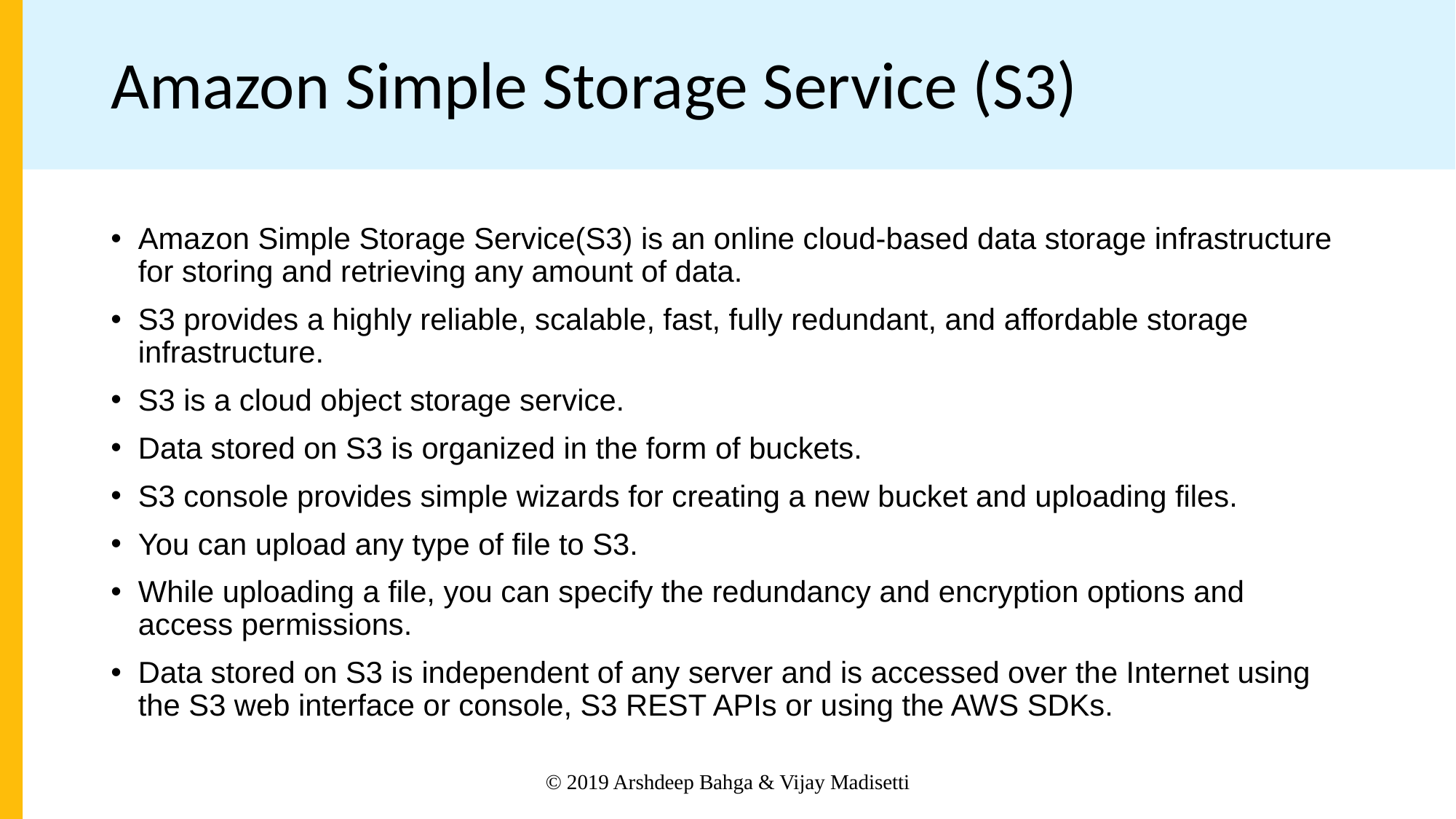

# Amazon Simple Storage Service (S3)
Amazon Simple Storage Service(S3) is an online cloud-based data storage infrastructure for storing and retrieving any amount of data.
S3 provides a highly reliable, scalable, fast, fully redundant, and affordable storage infrastructure.
S3 is a cloud object storage service.
Data stored on S3 is organized in the form of buckets.
S3 console provides simple wizards for creating a new bucket and uploading files.
You can upload any type of file to S3.
While uploading a file, you can specify the redundancy and encryption options and access permissions.
Data stored on S3 is independent of any server and is accessed over the Internet using the S3 web interface or console, S3 REST APIs or using the AWS SDKs.
© 2019 Arshdeep Bahga & Vijay Madisetti